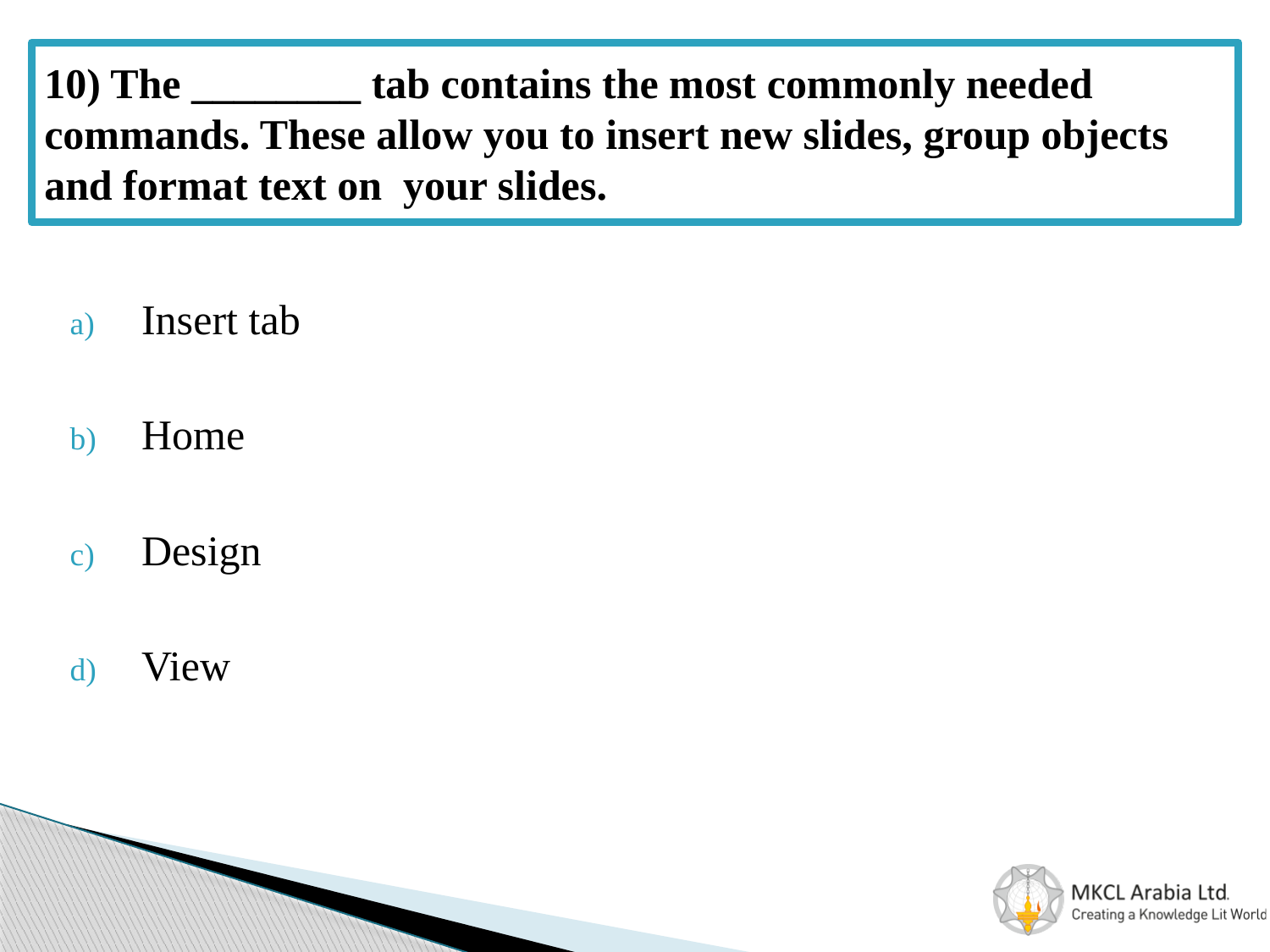

# 10) The ________ tab contains the most commonly needed commands. These allow you to insert new slides, group objects and format text on  your slides.
Insert tab

Home

Design

View